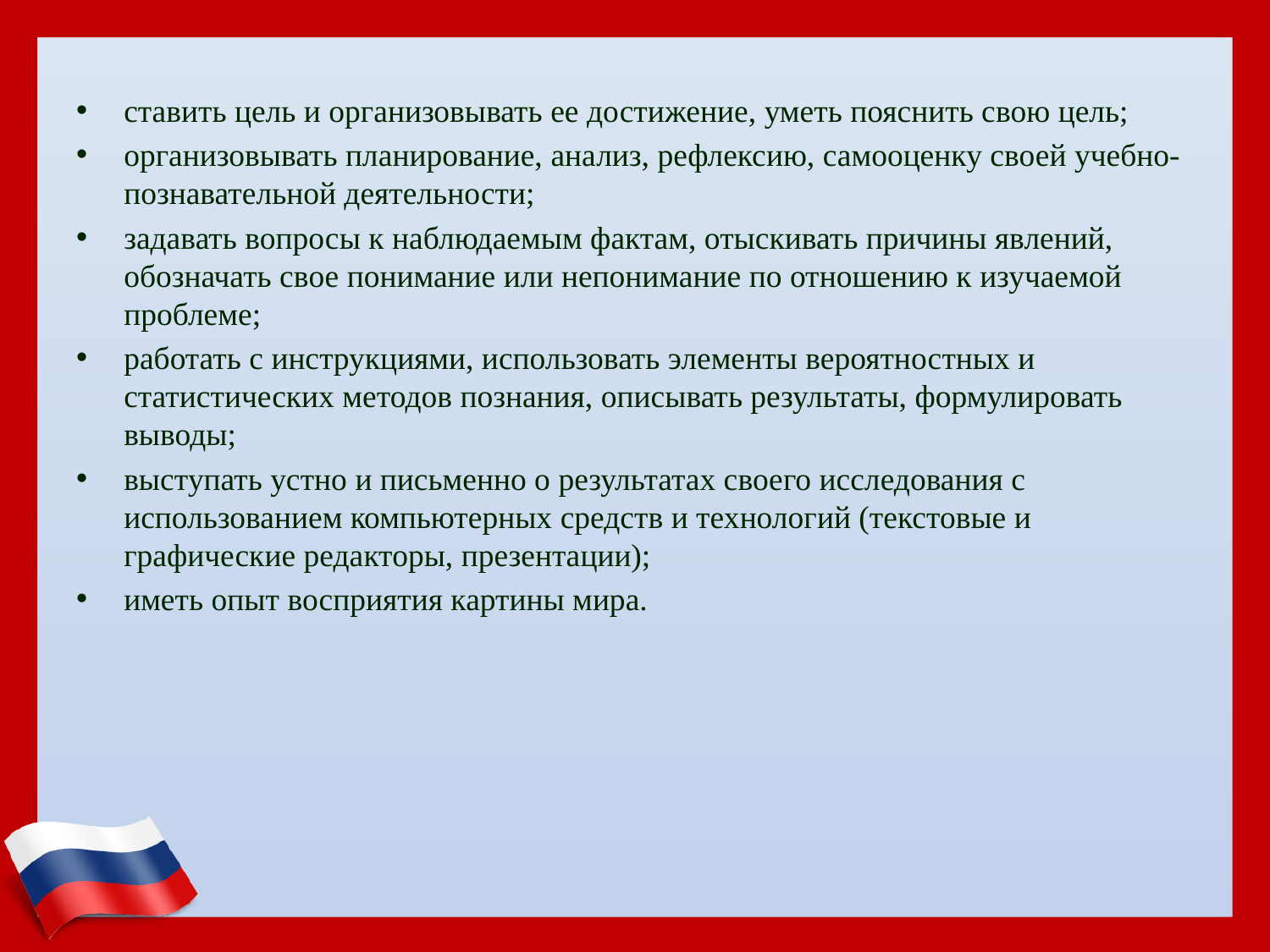

ставить цель и организовывать ее достижение, уметь пояснить свою цель;
организовывать планирование, анализ, рефлексию, самооценку своей учебно-познавательной деятельности;
задавать вопросы к наблюдаемым фактам, отыскивать причины явлений, обозначать свое понимание или непонимание по отношению к изучаемой проблеме;
работать с инструкциями, использовать элементы вероятностных и статистических методов познания, описывать результаты, формулировать выводы;
выступать устно и письменно о результатах своего исследования с использованием компьютерных средств и технологий (текстовые и графические редакторы, презентации);
иметь опыт восприятия картины мира.